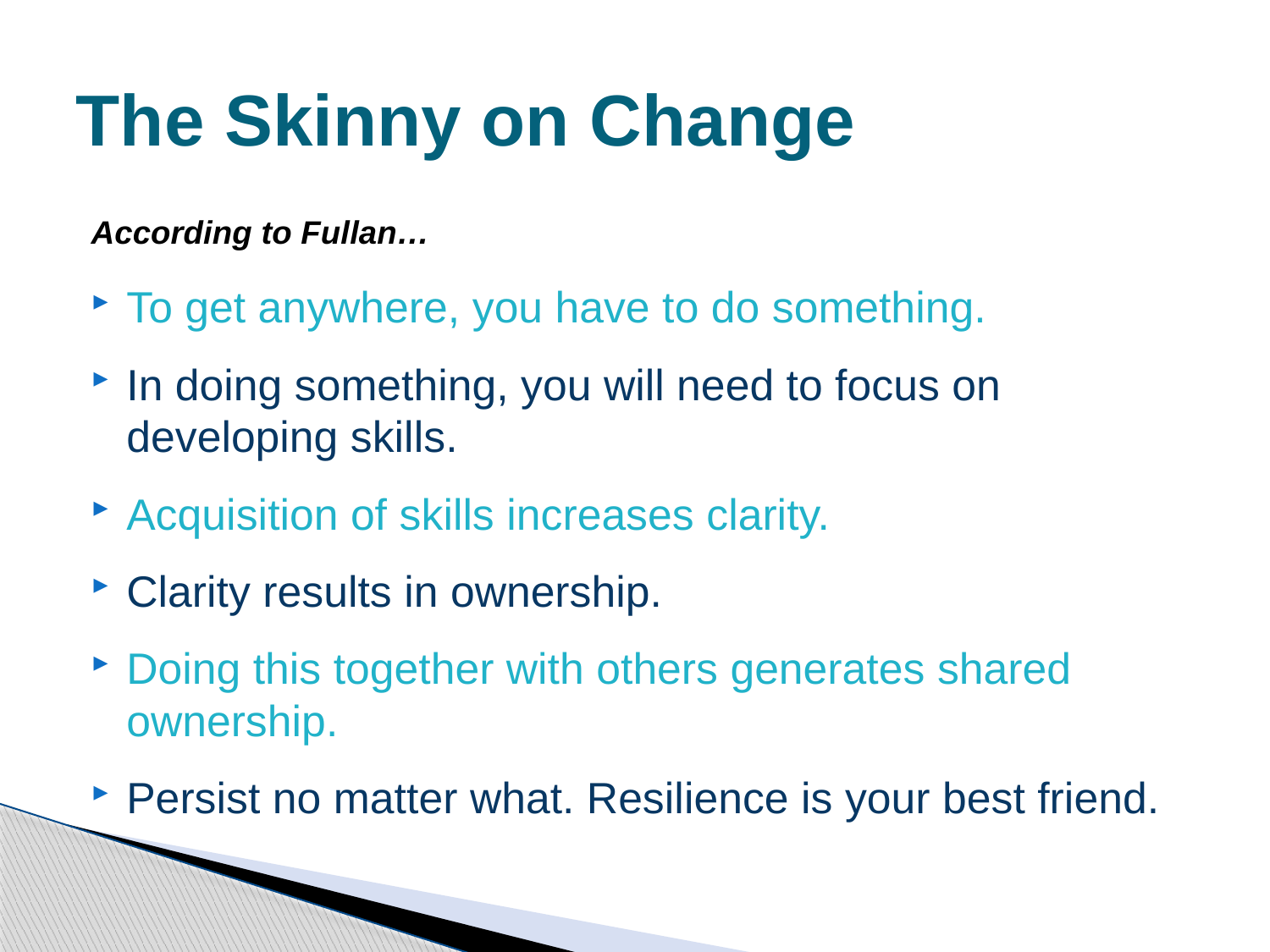

# The Skinny on Change
According to Fullan…

To get anywhere, you have to do something.

In doing something, you will need to focus on developing skills.

Acquisition of skills increases clarity.

Clarity results in ownership.

Doing this together with others generates shared ownership.

Persist no matter what. Resilience is your best friend.